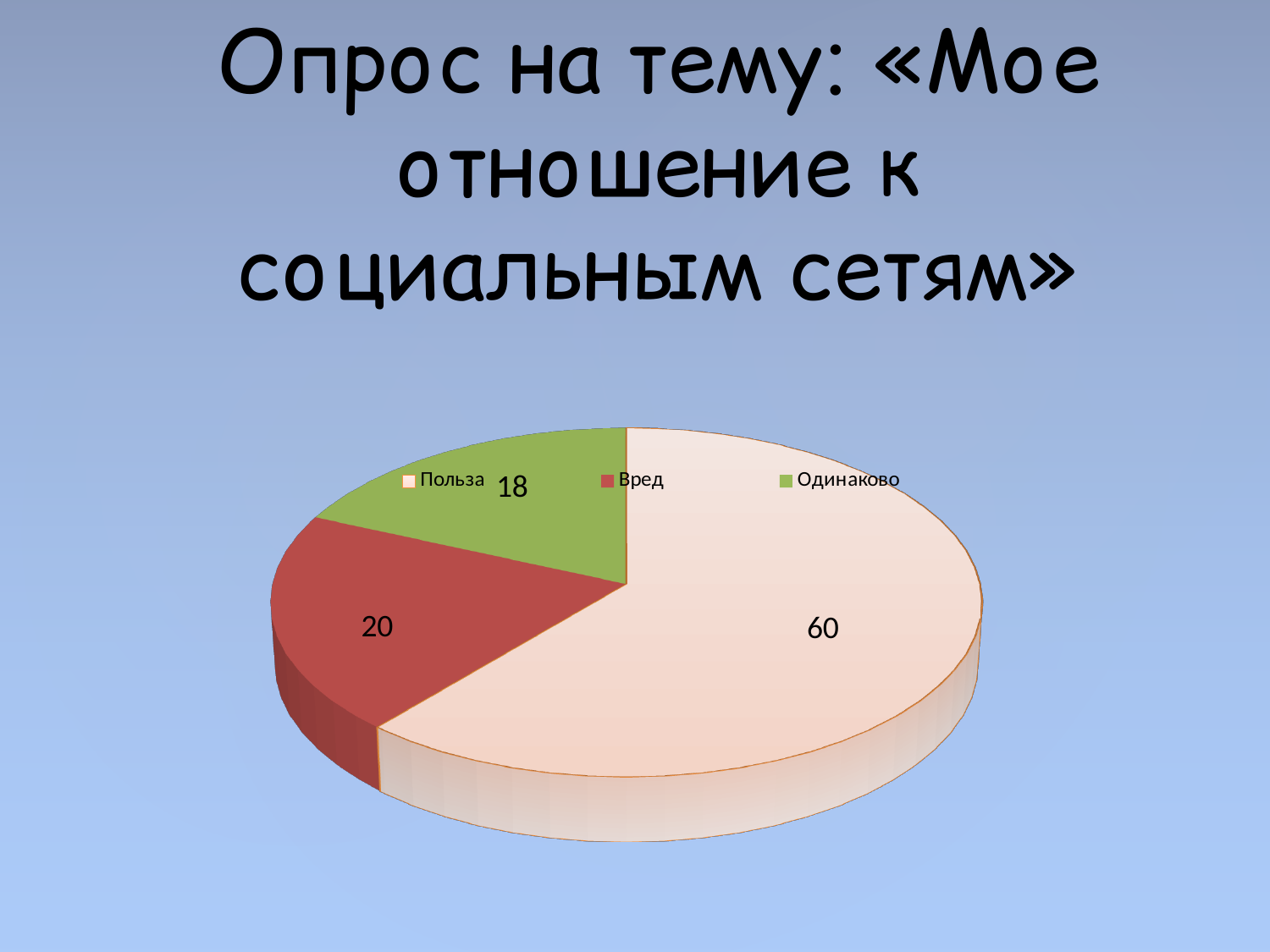

# Опрос на тему: «Мое отношение к социальным сетям»

[unsupported chart]